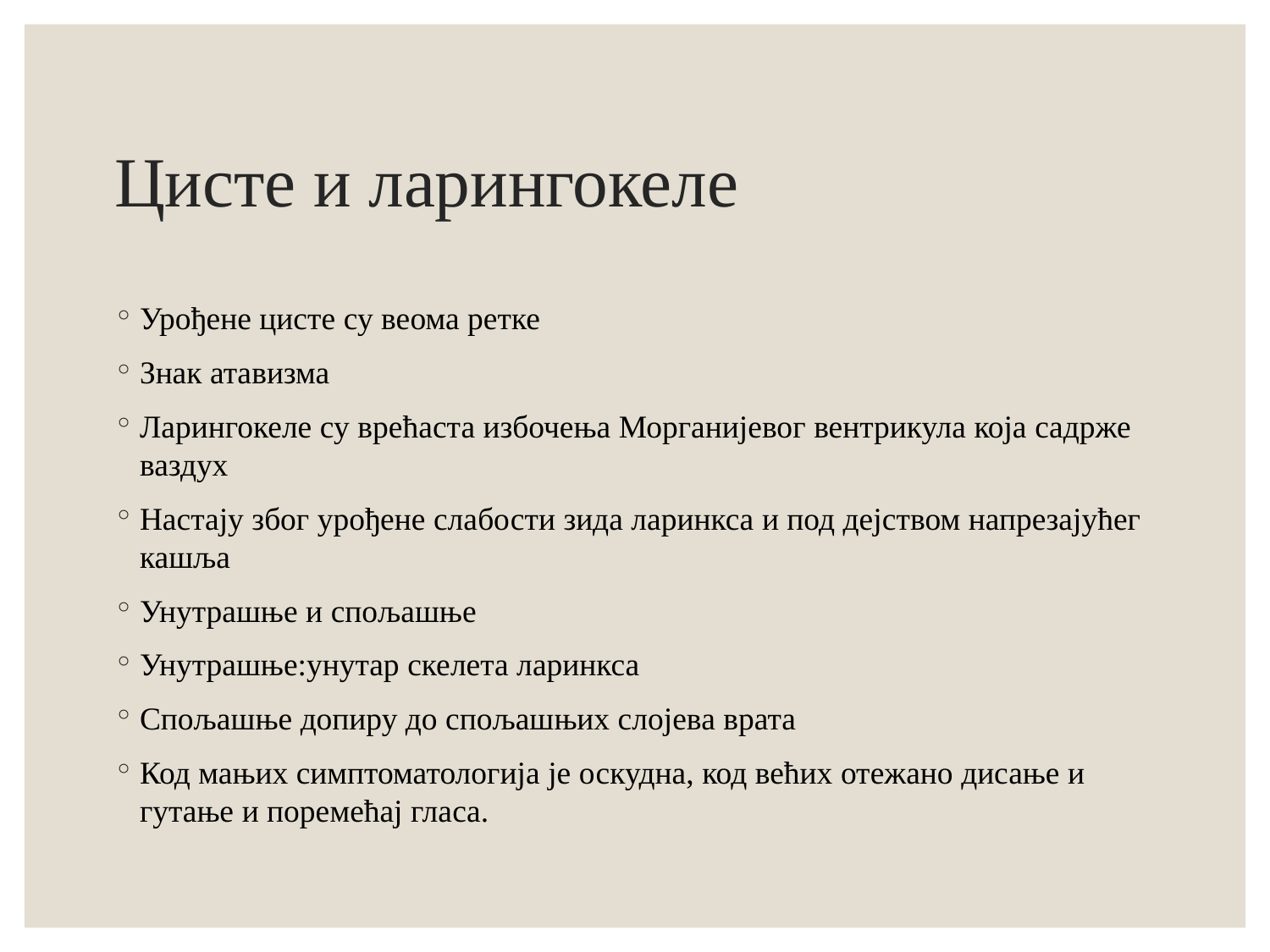

# Цисте и ларингокеле
Урођене цисте су веома ретке
Знак атавизма
Ларингокеле су врећаста избочења Морганијевог вентрикула која садрже ваздух
Настају због урођене слабости зида ларинкса и под дејством напрезајућег кашља
Унутрашње и спољашње
Унутрашње:унутар скелета ларинкса
Спољашње допиру до спољашњих слојева врата
Код мањих симптоматологија је оскудна, код већих отежано дисање и гутање и поремећај гласа.